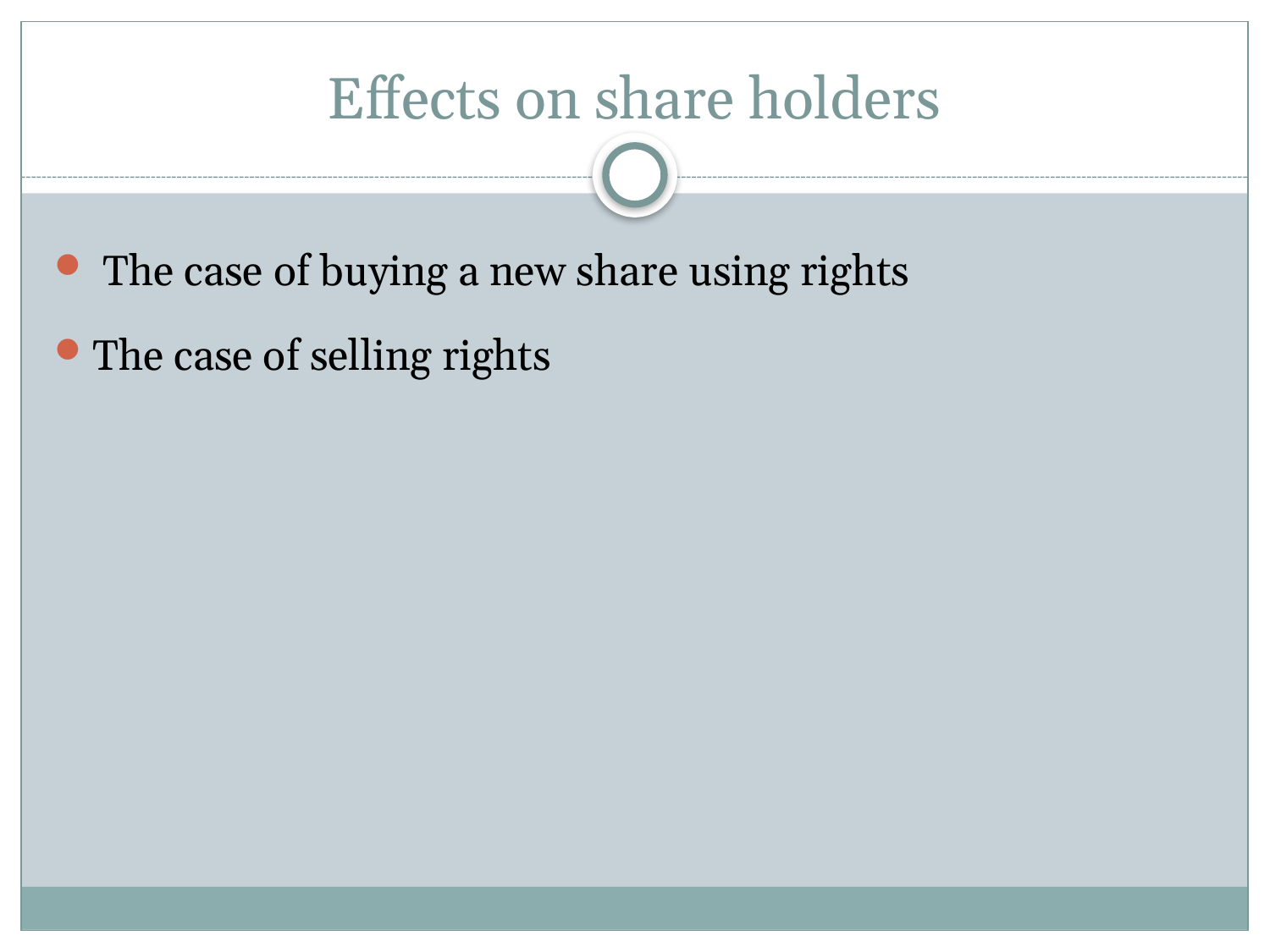

# Effects on share holders
 The case of buying a new share using rights
The case of selling rights